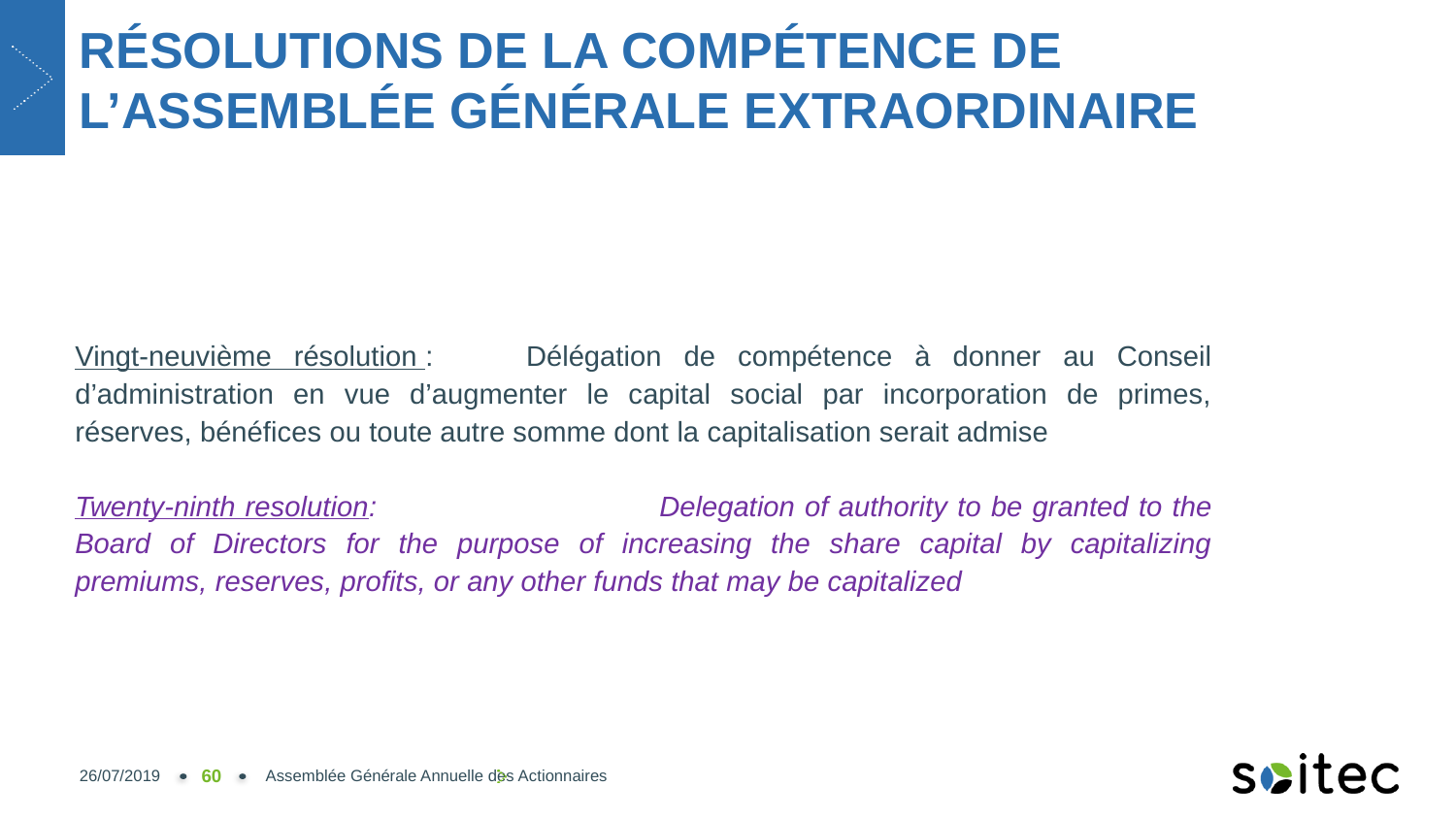

# RÉSOLUTIONS DE LA COMPÉTENCE DE L’ASSEMBLÉE GÉNÉRALE EXTRAORDINAIRE
Vingt-neuvième résolution :	Délégation de compétence à donner au Conseil d’administration en vue d’augmenter le capital social par incorporation de primes, réserves, bénéfices ou toute autre somme dont la capitalisation serait admise

Twenty-ninth resolution:		Delegation of authority to be granted to the Board of Directors for the purpose of increasing the share capital by capitalizing premiums, reserves, profits, or any other funds that may be capitalized
26/07/2019
60
Assemblée Générale Annuelle des Actionnaires